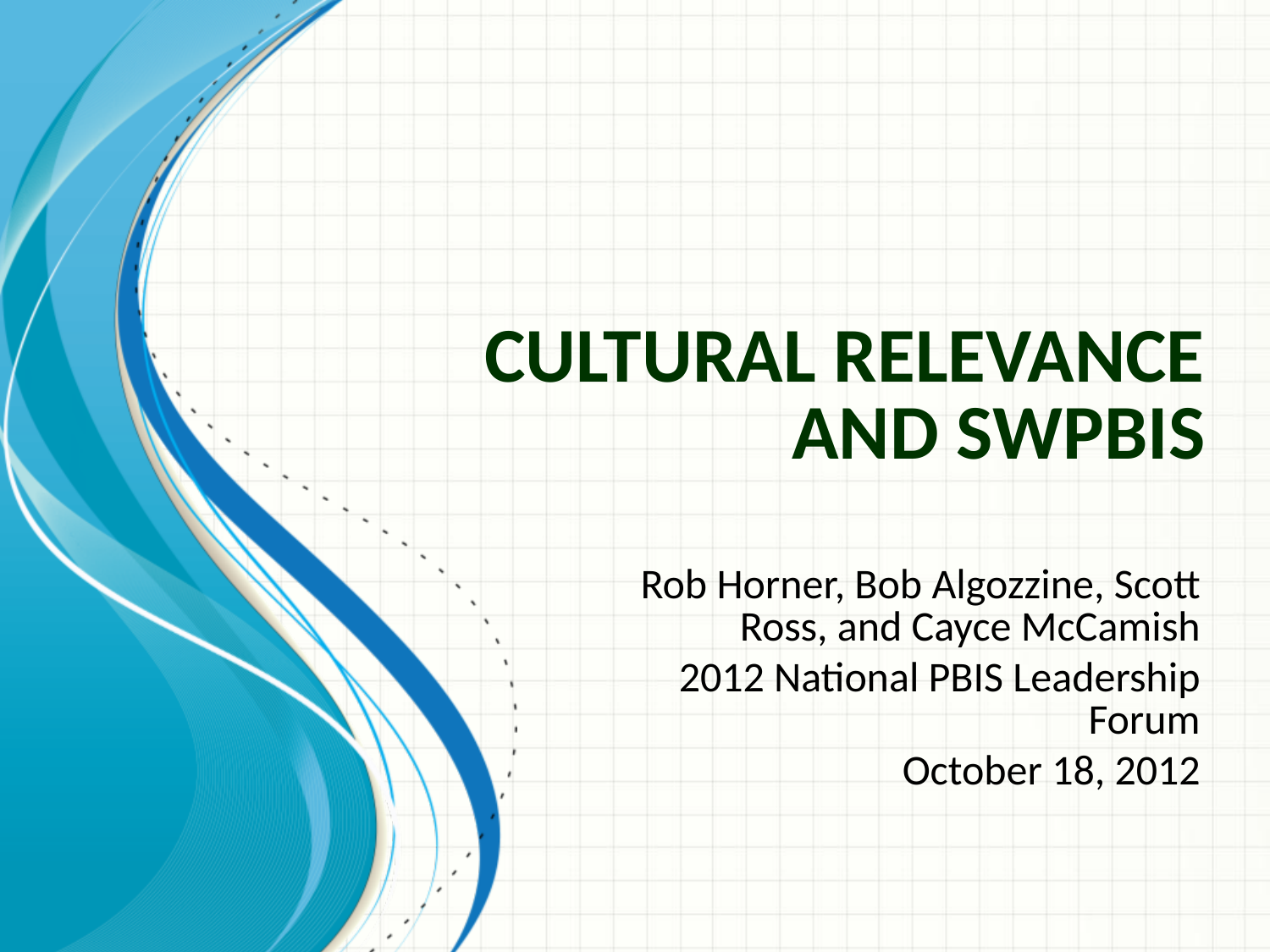

# Cultural Relevance and SWPBIS
Rob Horner, Bob Algozzine, Scott Ross, and Cayce McCamish
2012 National PBIS Leadership Forum
October 18, 2012